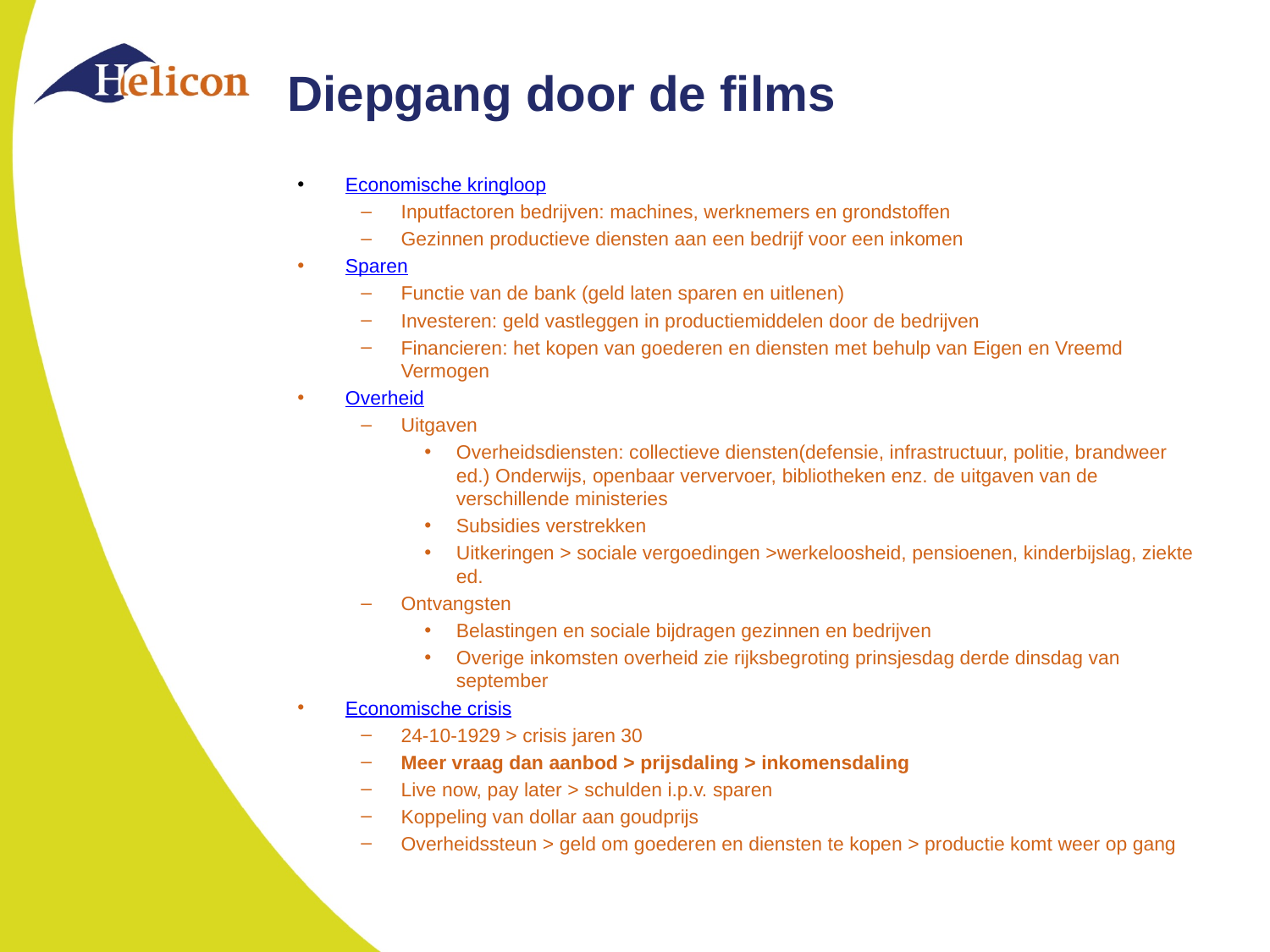

# Diepgang door de films
Economische kringloop
Inputfactoren bedrijven: machines, werknemers en grondstoffen
Gezinnen productieve diensten aan een bedrijf voor een inkomen
Sparen
Functie van de bank (geld laten sparen en uitlenen)
Investeren: geld vastleggen in productiemiddelen door de bedrijven
Financieren: het kopen van goederen en diensten met behulp van Eigen en Vreemd Vermogen
Overheid
Uitgaven
Overheidsdiensten: collectieve diensten(defensie, infrastructuur, politie, brandweer ed.) Onderwijs, openbaar ververvoer, bibliotheken enz. de uitgaven van de verschillende ministeries
Subsidies verstrekken
Uitkeringen > sociale vergoedingen >werkeloosheid, pensioenen, kinderbijslag, ziekte ed.
Ontvangsten
Belastingen en sociale bijdragen gezinnen en bedrijven
Overige inkomsten overheid zie rijksbegroting prinsjesdag derde dinsdag van september
Economische crisis
24-10-1929 > crisis jaren 30
Meer vraag dan aanbod > prijsdaling > inkomensdaling
Live now, pay later > schulden i.p.v. sparen
Koppeling van dollar aan goudprijs
Overheidssteun > geld om goederen en diensten te kopen > productie komt weer op gang